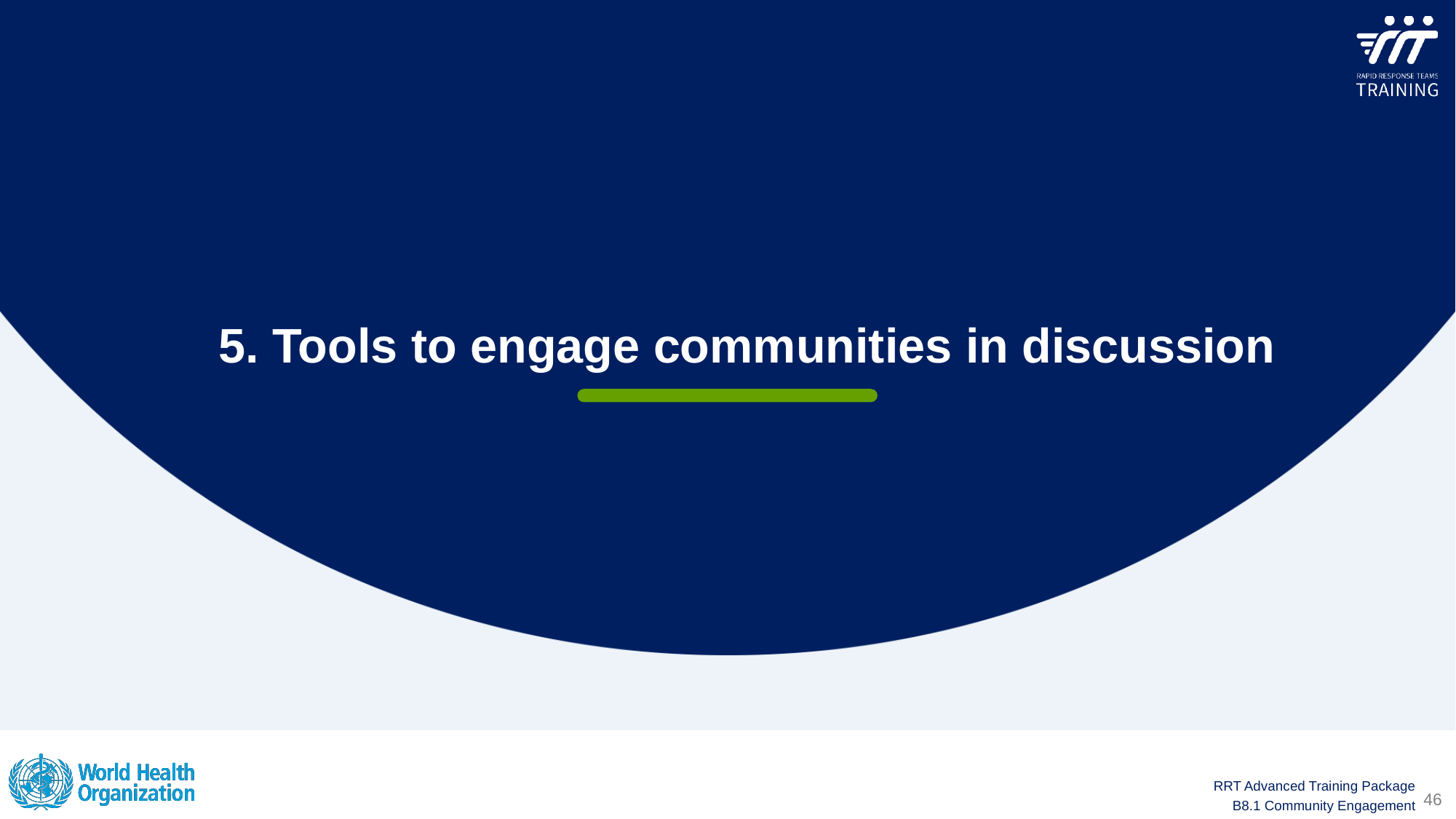

5. Tools to engage communities in discussion